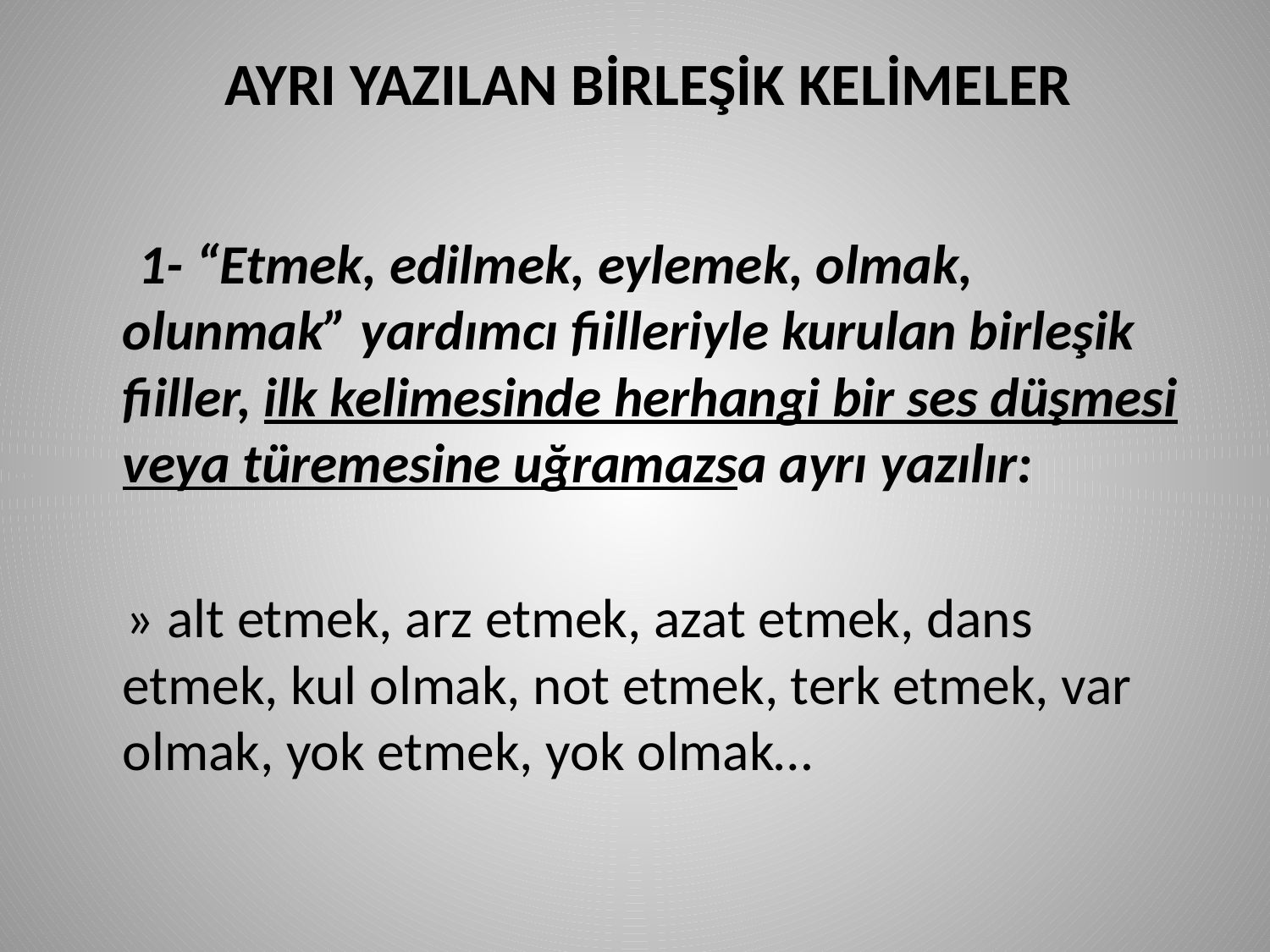

# AYRI YAZILAN BİRLEŞİK KELİMELER
     1- “Etmek, edilmek, eylemek, olmak, olunmak” yardımcı fiilleriyle kurulan birleşik fiiller, ilk kelimesinde herhangi bir ses düşmesi veya türemesine uğramazsa ayrı yazılır:

    » alt etmek, arz etmek, azat etmek, dans etmek, kul olmak, not etmek, terk etmek, var olmak, yok etmek, yok olmak…